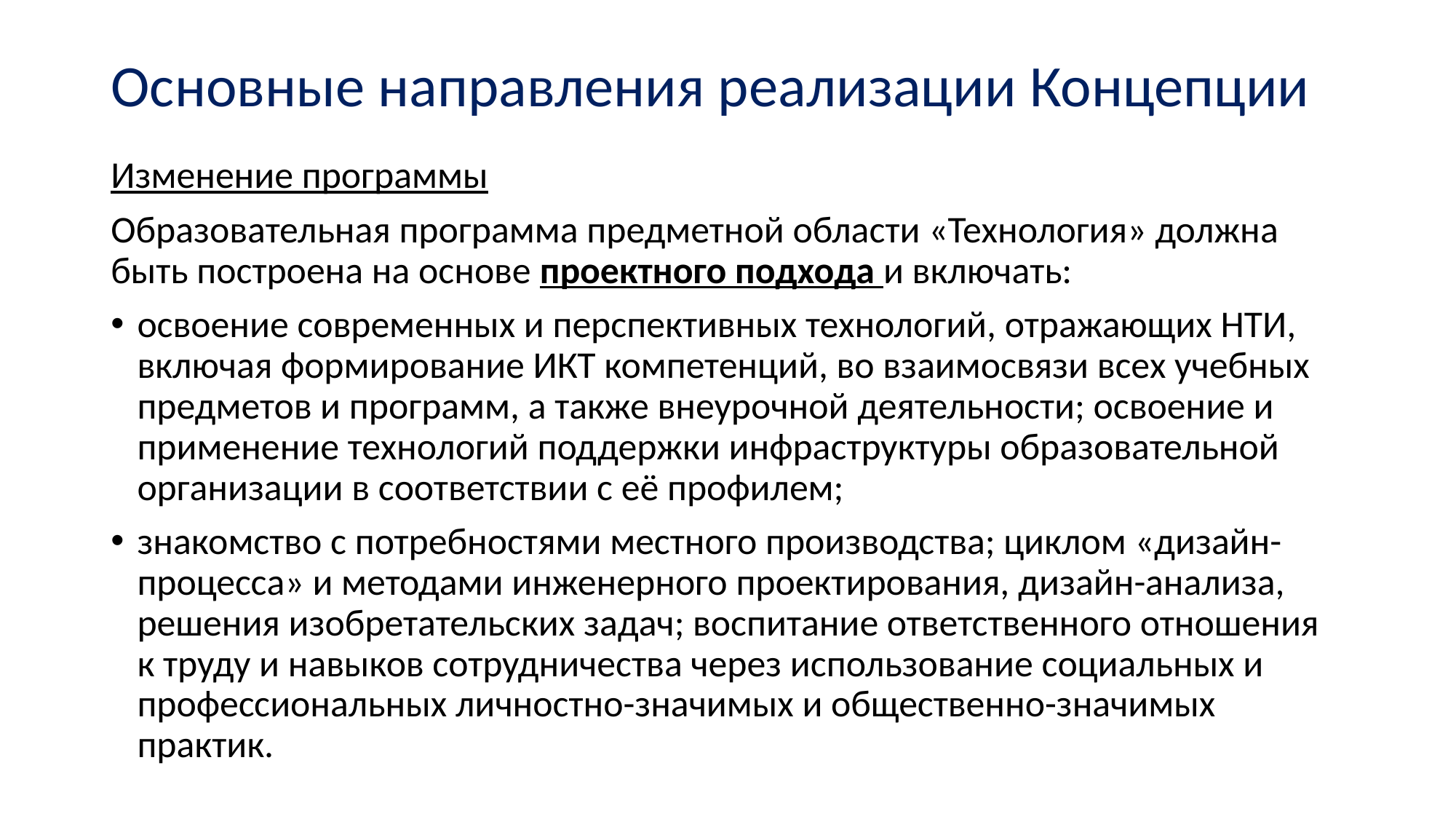

# Основные направления реализации Концепции
Изменение программы
Образовательная программа предметной области «Технология» должна быть построена на основе проектного подхода и включать:
освоение современных и перспективных технологий, отражающих НТИ, включая формирование ИКТ компетенций, во взаимосвязи всех учебных предметов и программ, а также внеурочной деятельности; освоение и применение технологий поддержки инфраструктуры образовательной организации в соответствии с её профилем;
знакомство с потребностями местного производства; циклом «дизайн- процесса» и методами инженерного проектирования, дизайн-анализа, решения изобретательских задач; воспитание ответственного отношения к труду и навыков сотрудничества через использование социальных и профессиональных личностно-значимых и общественно-значимых практик.